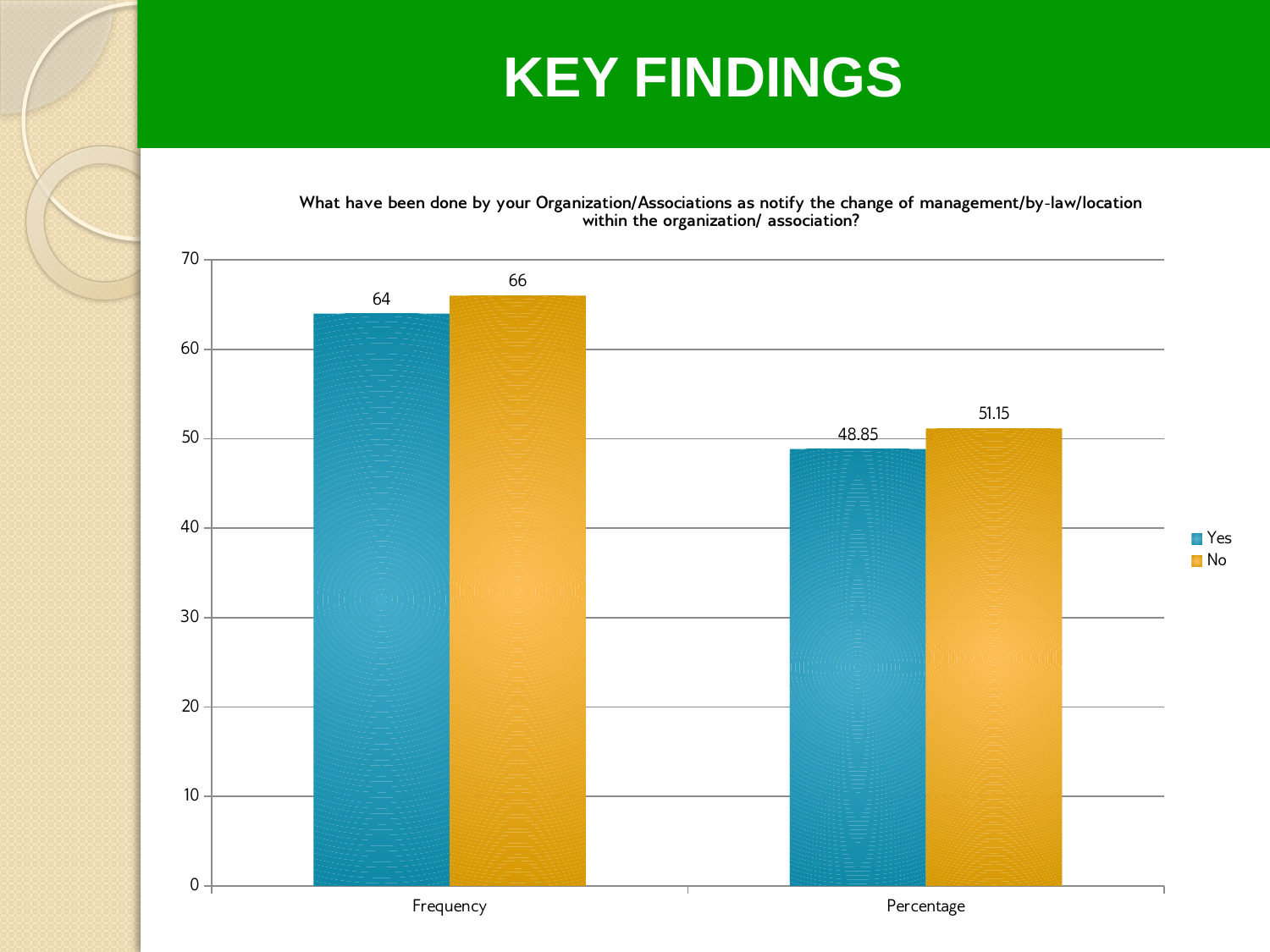

KEY FINDINGS

### Chart: What have been done by your Organization/Associations as notify the change of management/by-law/location within the organization/ association?

| Category | Yes | No |
|---|---|---|
| Frequency | 64.0 | 66.0 |
| Percentage | 48.85 | 51.15 |